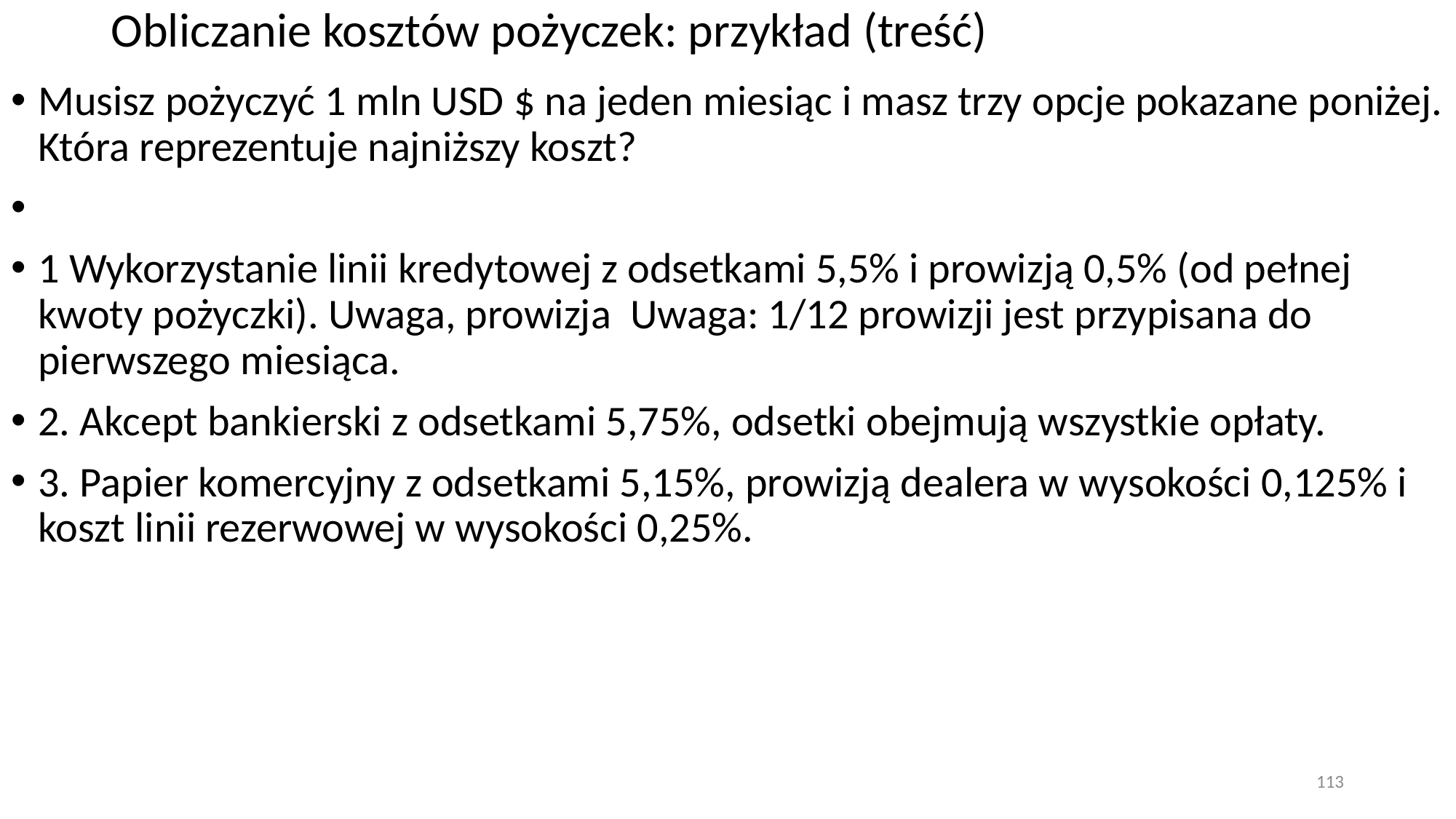

# Obliczanie kosztów pożyczek: przykład (treść)
Musisz pożyczyć 1 mln USD $ na jeden miesiąc i masz trzy opcje pokazane poniżej. Która reprezentuje najniższy koszt?

1 Wykorzystanie linii kredytowej z odsetkami 5,5% i prowizją 0,5% (od pełnej kwoty pożyczki). Uwaga, prowizja  Uwaga: 1/12 prowizji jest przypisana do pierwszego miesiąca.
2. Akcept bankierski z odsetkami 5,75%, odsetki obejmują wszystkie opłaty.
3. Papier komercyjny z odsetkami 5,15%, prowizją dealera w wysokości 0,125% i koszt linii rezerwowej w wysokości 0,25%.

113